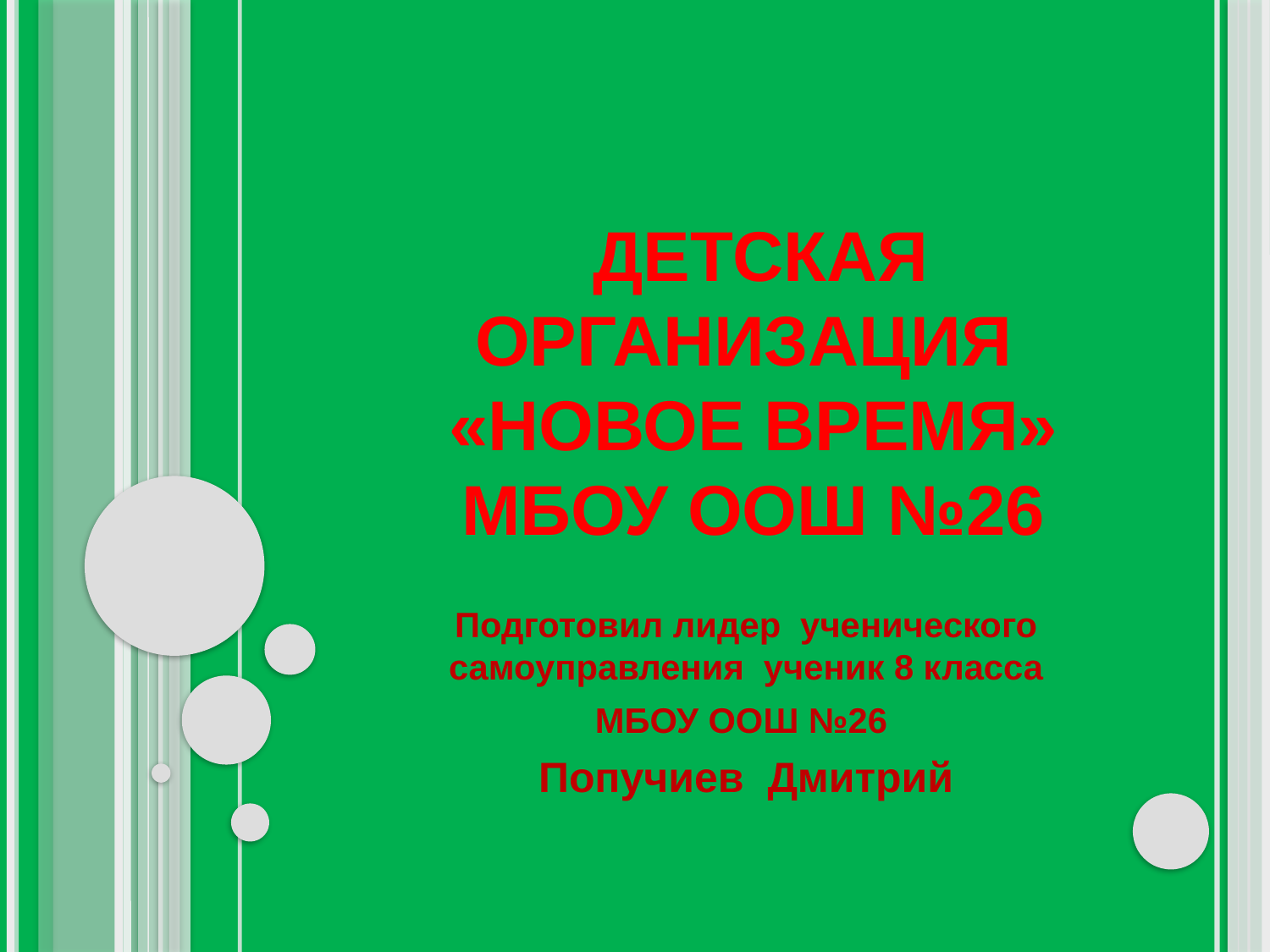

# Детская организация «Новое время» МБОУ ООШ №26
Подготовил лидер  ученического самоуправления  ученик 8 класса
 МБОУ ООШ №26
Попучиев  Дмитрий